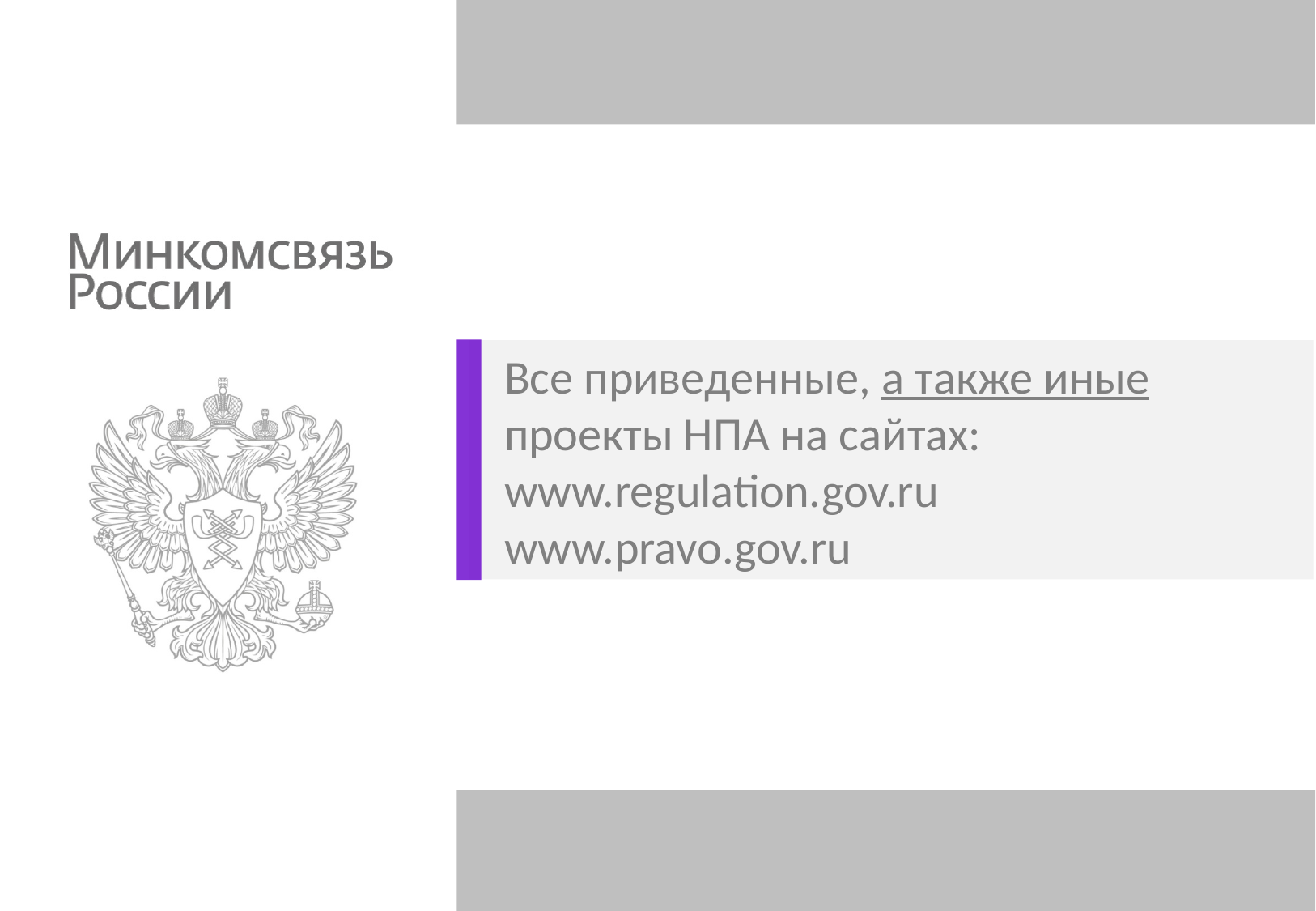

Все приведенные, а также иные проекты НПА на сайтах:
www.regulation.gov.ru
www.pravo.gov.ru